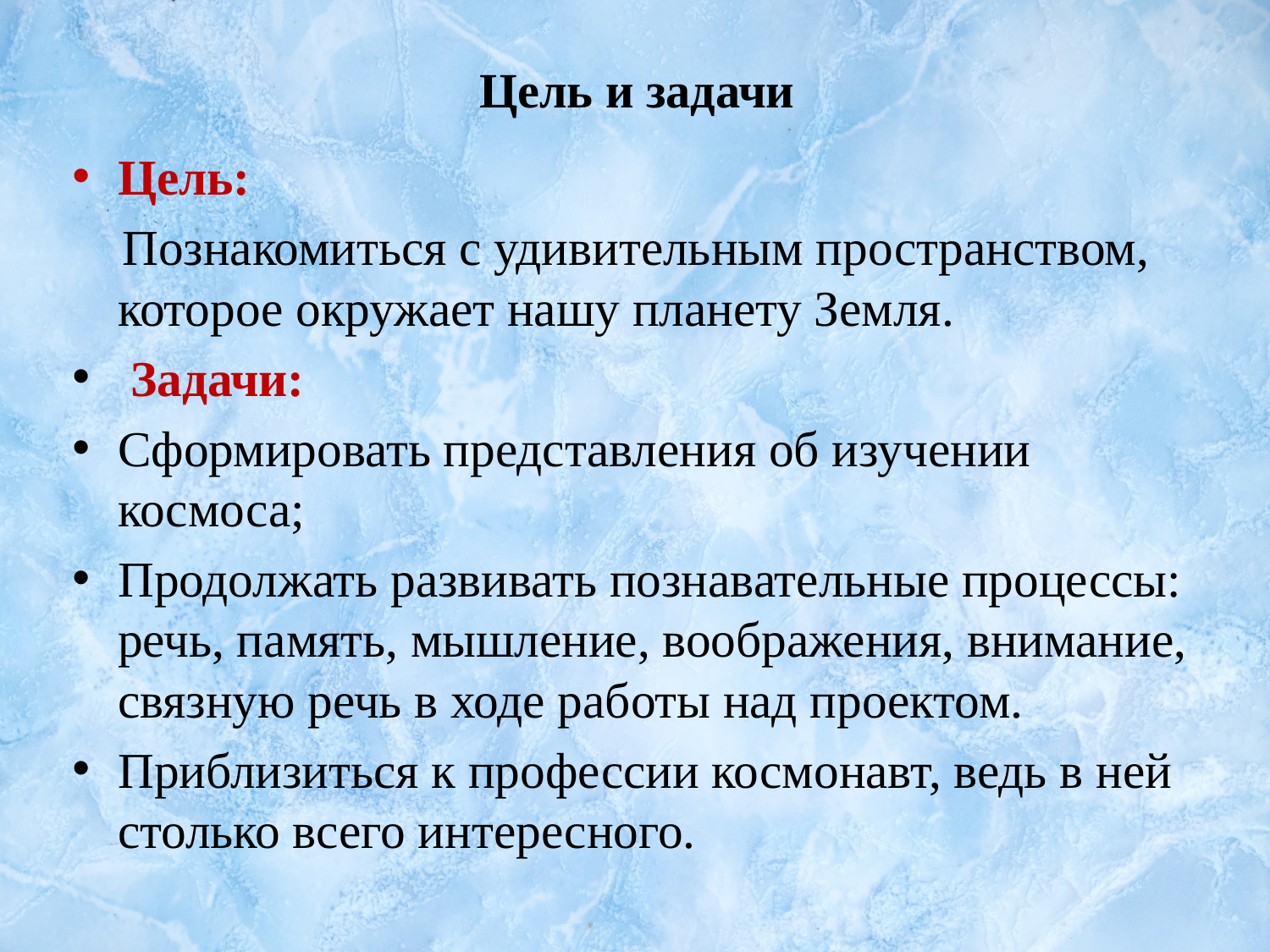

# Цель и задачи
Цель:
    Познакомиться с удивительным пространством, которое окружает нашу планету Земля.
 Задачи:
Сформировать представления об изучении космоса;
Продолжать развивать познавательные процессы: речь, память, мышление, воображения, внимание, связную речь в ходе работы над проектом.
Приблизиться к профессии космонавт, ведь в ней столько всего интересного.